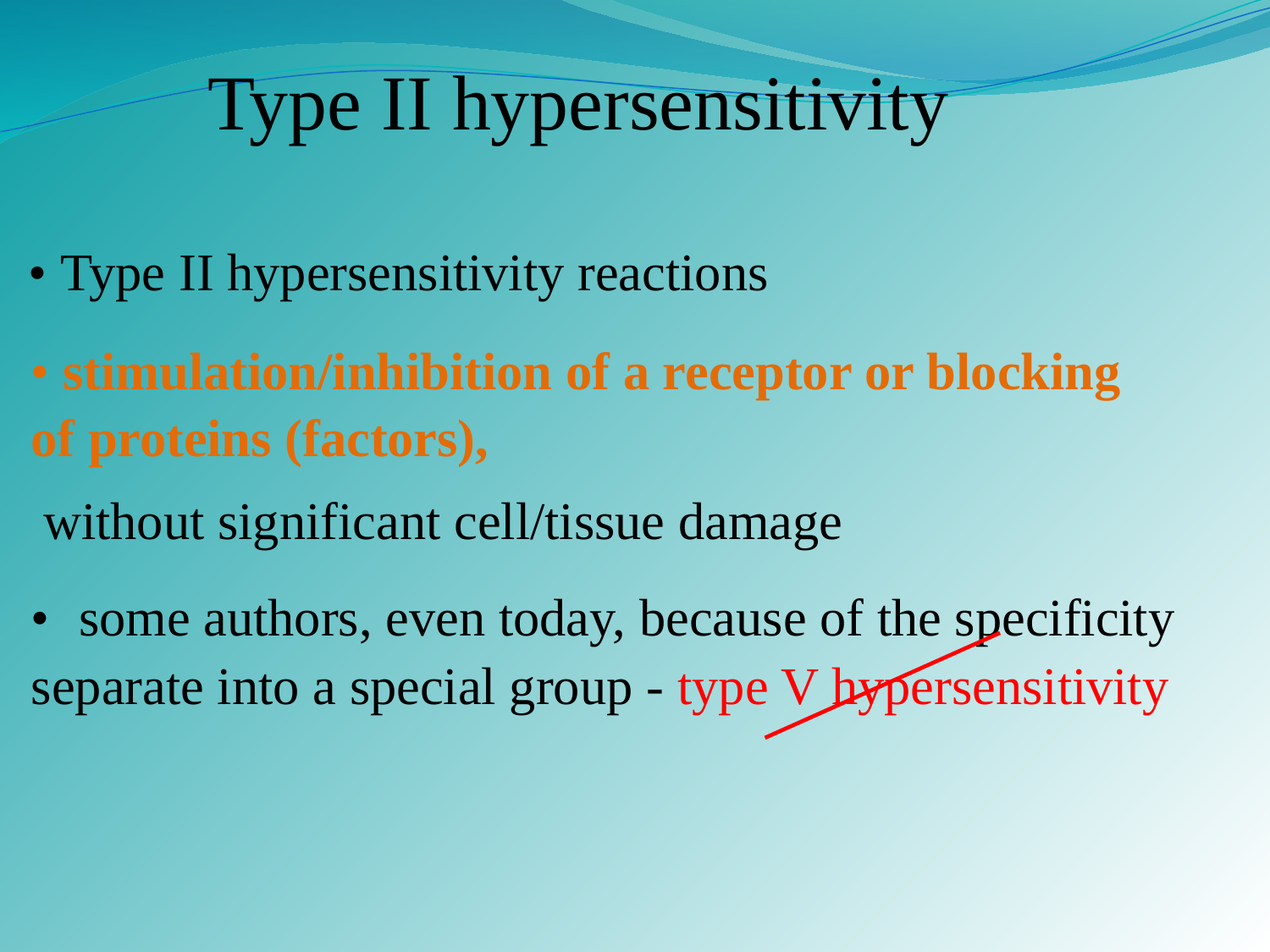

Type II hypersensitivity
• Type II hypersensitivity reactions

• stimulation/inhibition of a receptor or blocking
of proteins (factors),
 without significant cell/tissue damage

•	some authors, even today, because of the specificity
separate into a special group - type V hypersensitivity